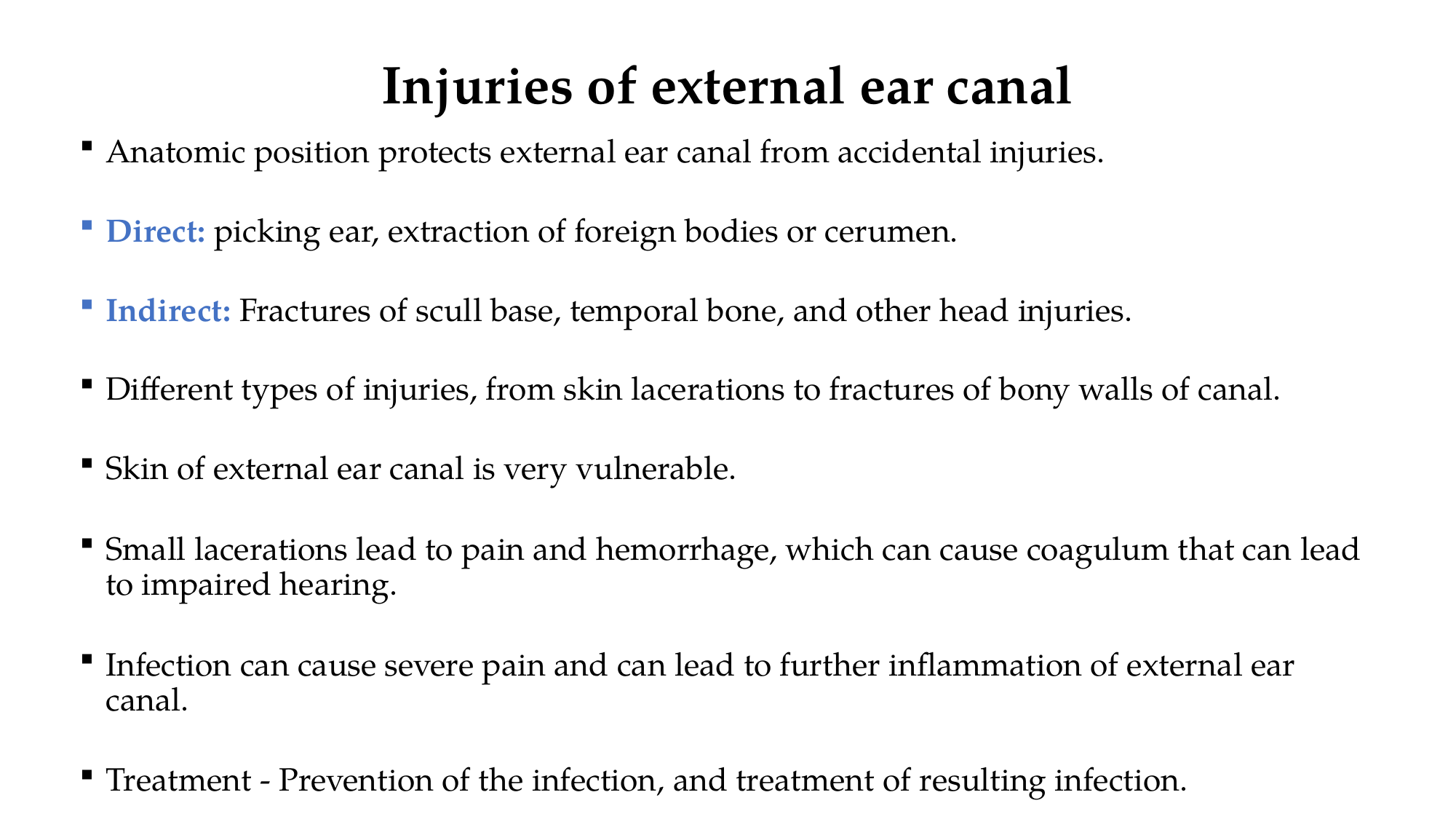

Injuries of external ear canal
Anatomic position protects external ear canal from accidental injuries.

Direct: picking ear, extraction of foreign bodies or cerumen.

Indirect: Fractures of scull base, temporal bone, and other head injuries.

Different types of injuries, from skin lacerations to fractures of bony walls of canal.

Skin of external ear canal is very vulnerable.

Small lacerations lead to pain and hemorrhage, which can cause coagulum that can lead to impaired hearing.

Infection can cause severe pain and can lead to further inflammation of external ear canal.

Treatment - Prevention of the infection, and treatment of resulting infection.